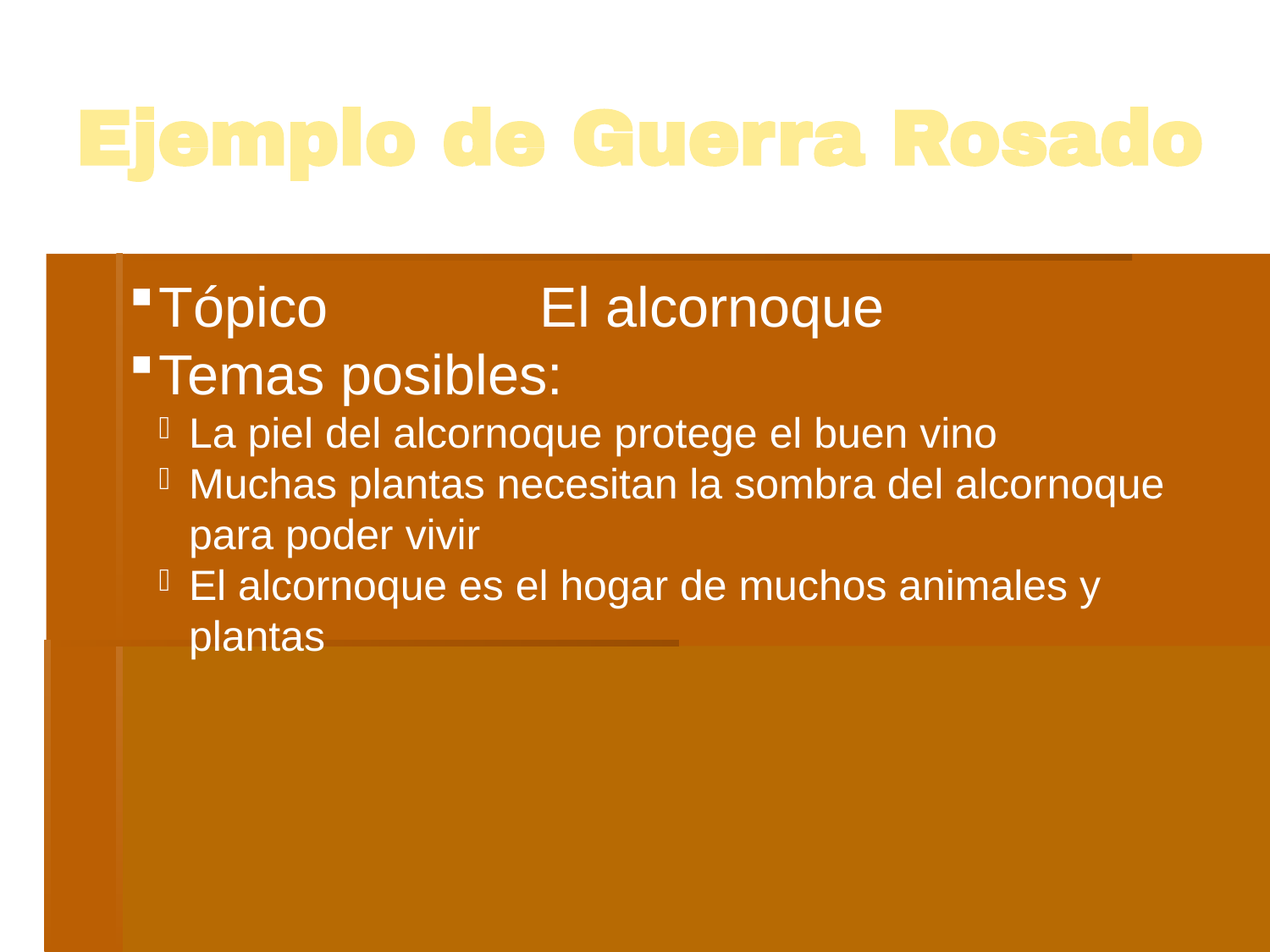

Ejemplo de Guerra Rosado
Tópico		El alcornoque
Temas posibles:
La piel del alcornoque protege el buen vino
Muchas plantas necesitan la sombra del alcornoque para poder vivir
El alcornoque es el hogar de muchos animales y plantas